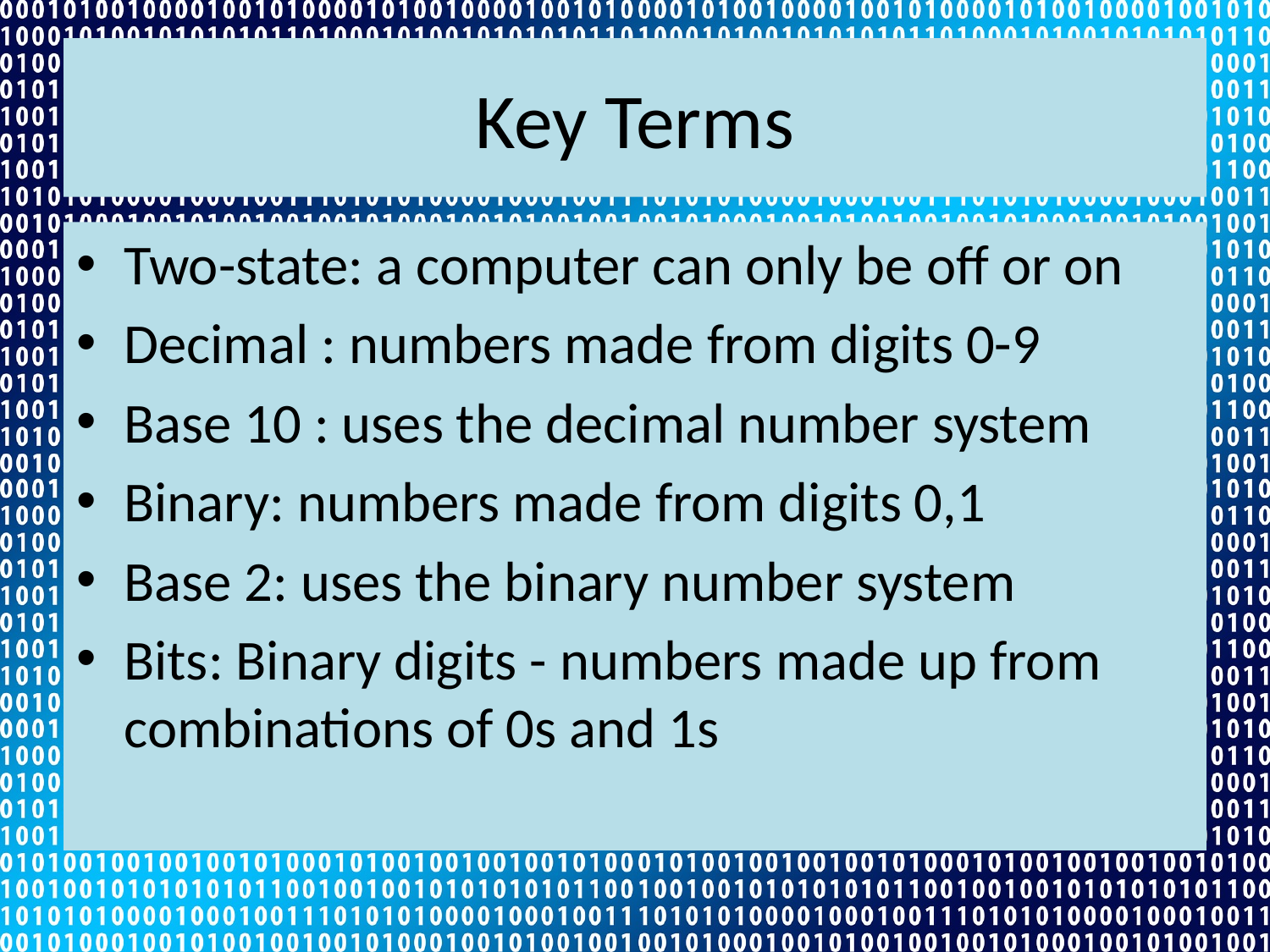

# Key Terms
Two-state: a computer can only be off or on
Decimal : numbers made from digits 0-9
Base 10 : uses the decimal number system
Binary: numbers made from digits 0,1
Base 2: uses the binary number system
Bits: Binary digits - numbers made up from combinations of 0s and 1s